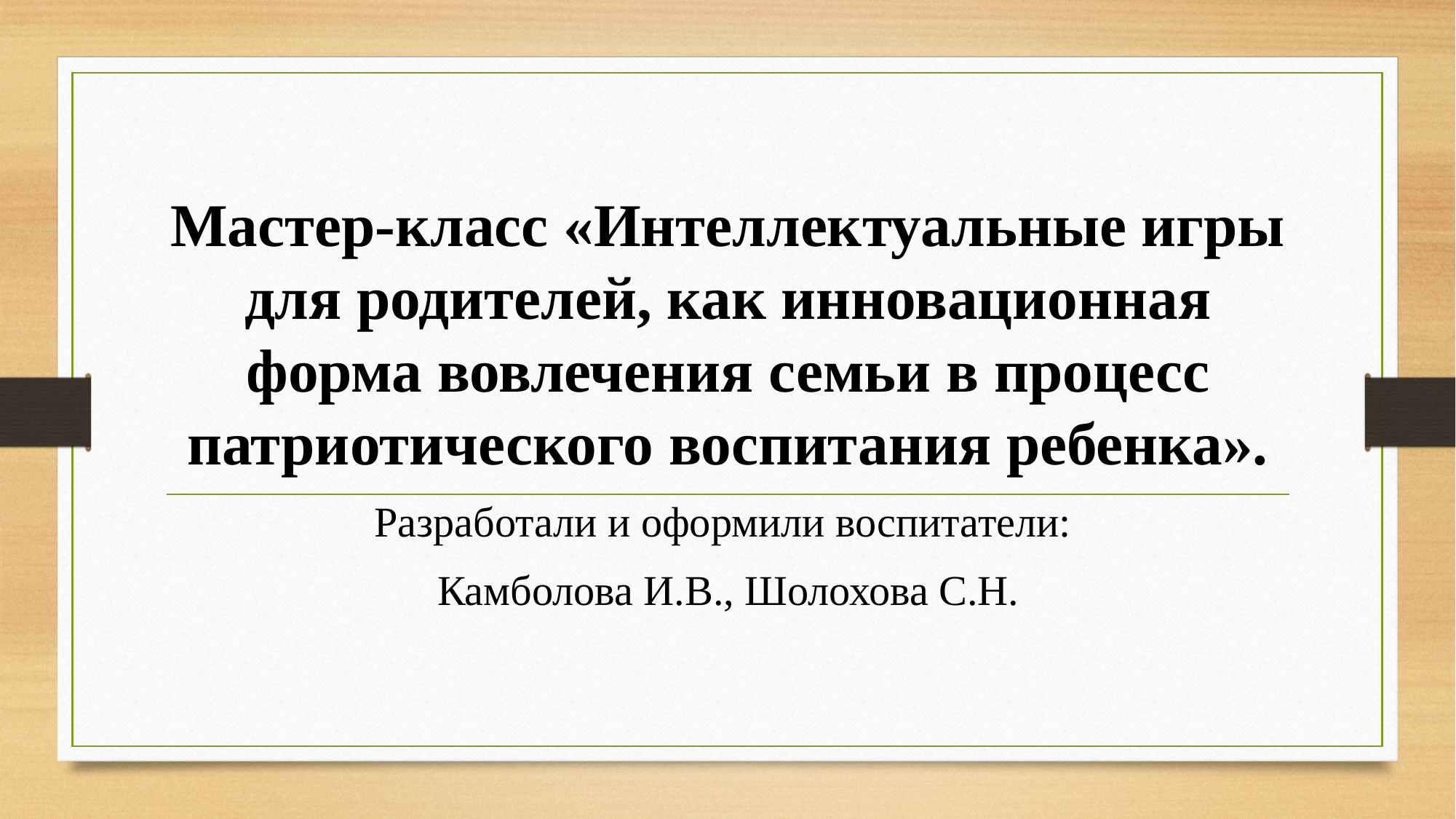

Мастер-класс «Интеллектуальные игры для родителей, как инновационная форма вовлечения семьи в процесс патриотического воспитания ребенка».
Разработали и оформили воспитатели:
Камболова И.В., Шолохова С.Н.